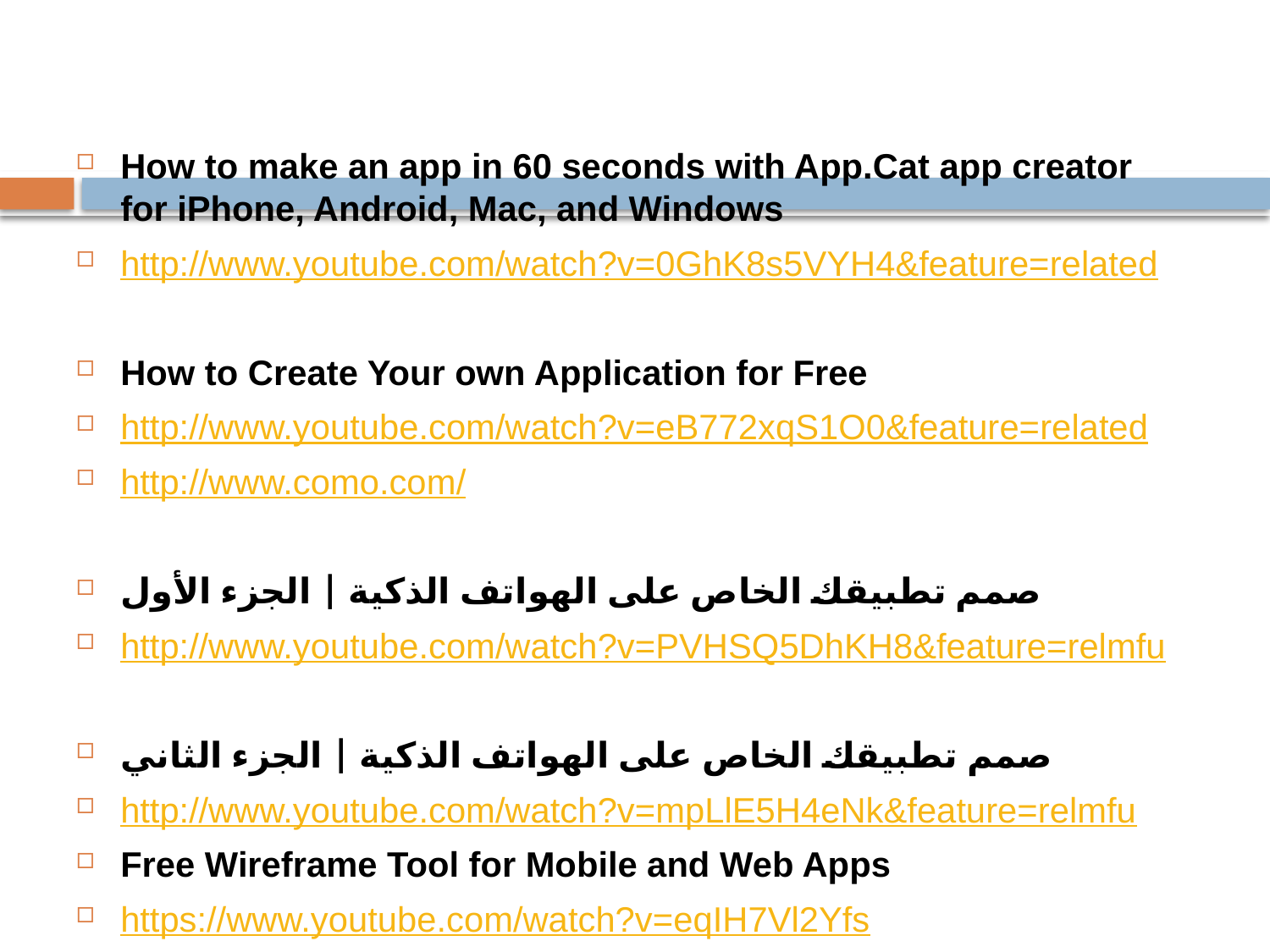

How to make an app in 60 seconds with App.Cat app creator for iPhone, Android, Mac, and Windows
http://www.youtube.com/watch?v=0GhK8s5VYH4&feature=related

How to Create Your own Application for Free
http://www.youtube.com/watch?v=eB772xqS1O0&feature=related
http://www.como.com/

صمم تطبيقك الخاص على الهواتف الذكية | الجزء الأول
http://www.youtube.com/watch?v=PVHSQ5DhKH8&feature=relmfu

صمم تطبيقك الخاص على الهواتف الذكية | الجزء الثاني
http://www.youtube.com/watch?v=mpLlE5H4eNk&feature=relmfu
Free Wireframe Tool for Mobile and Web Apps
https://www.youtube.com/watch?v=eqIH7Vl2Yfs